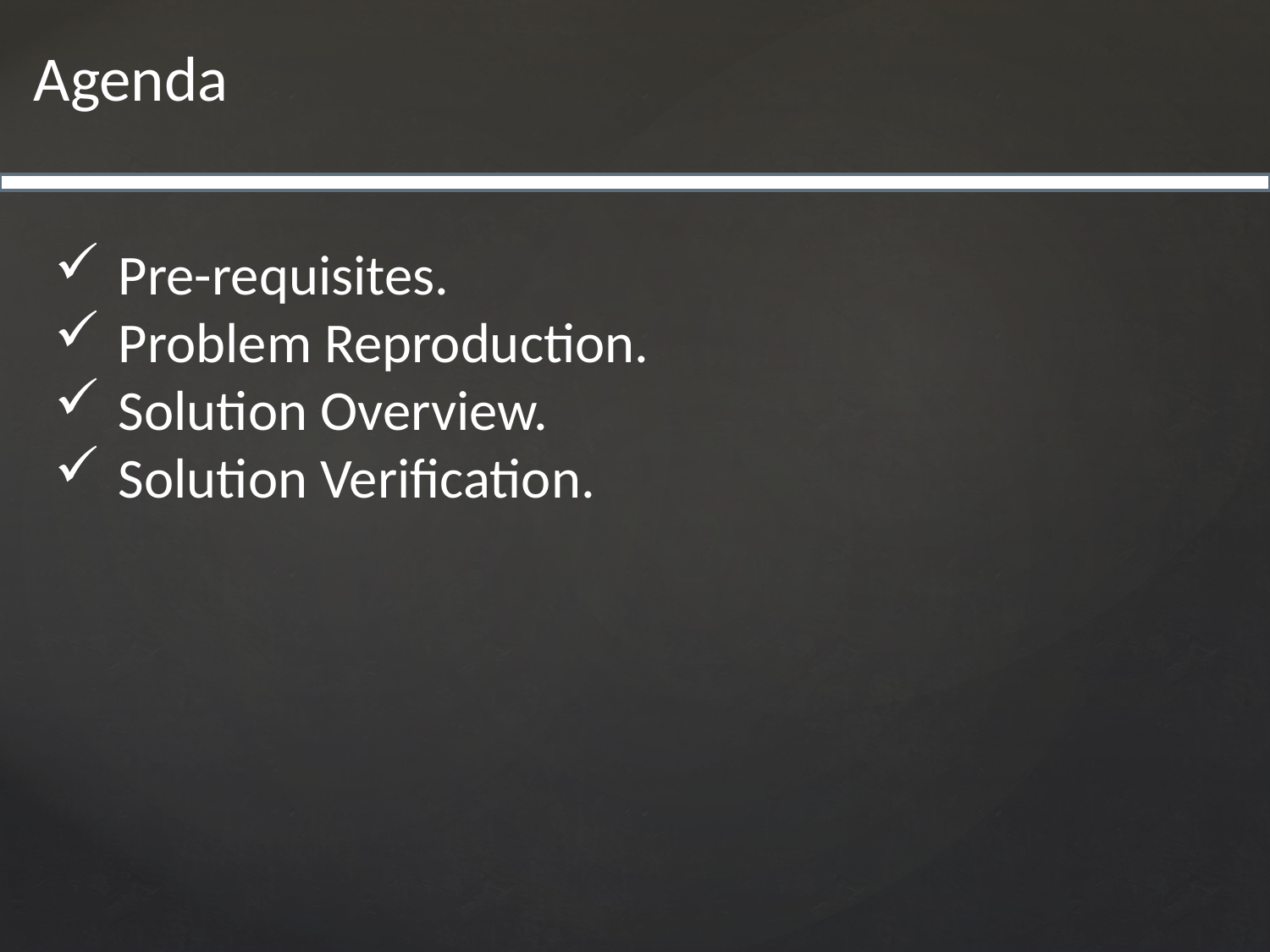

Agenda

Pre-requisites.
Problem Reproduction.
Solution Overview.
Solution Verification.